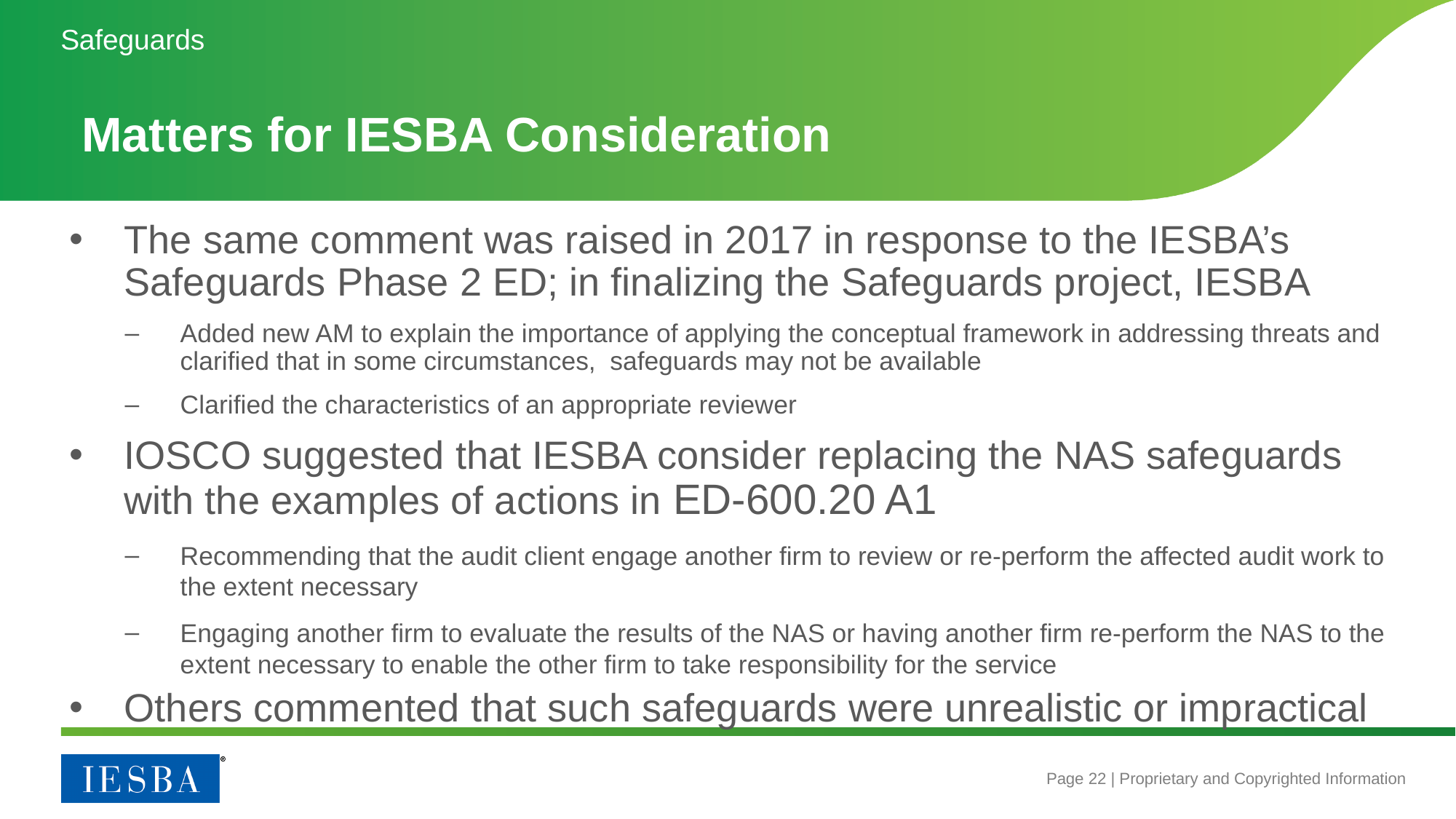

Safeguards
# Matters for IESBA Consideration
The same comment was raised in 2017 in response to the IESBA’s Safeguards Phase 2 ED; in finalizing the Safeguards project, IESBA
Added new AM to explain the importance of applying the conceptual framework in addressing threats and clarified that in some circumstances,  safeguards may not be available
Clarified the characteristics of an appropriate reviewer
IOSCO suggested that IESBA consider replacing the NAS safeguards with the examples of actions in ED-600.20 A1
Recommending that the audit client engage another firm to review or re-perform the affected audit work to the extent necessary
Engaging another firm to evaluate the results of the NAS or having another firm re-perform the NAS to the extent necessary to enable the other firm to take responsibility for the service
Others commented that such safeguards were unrealistic or impractical